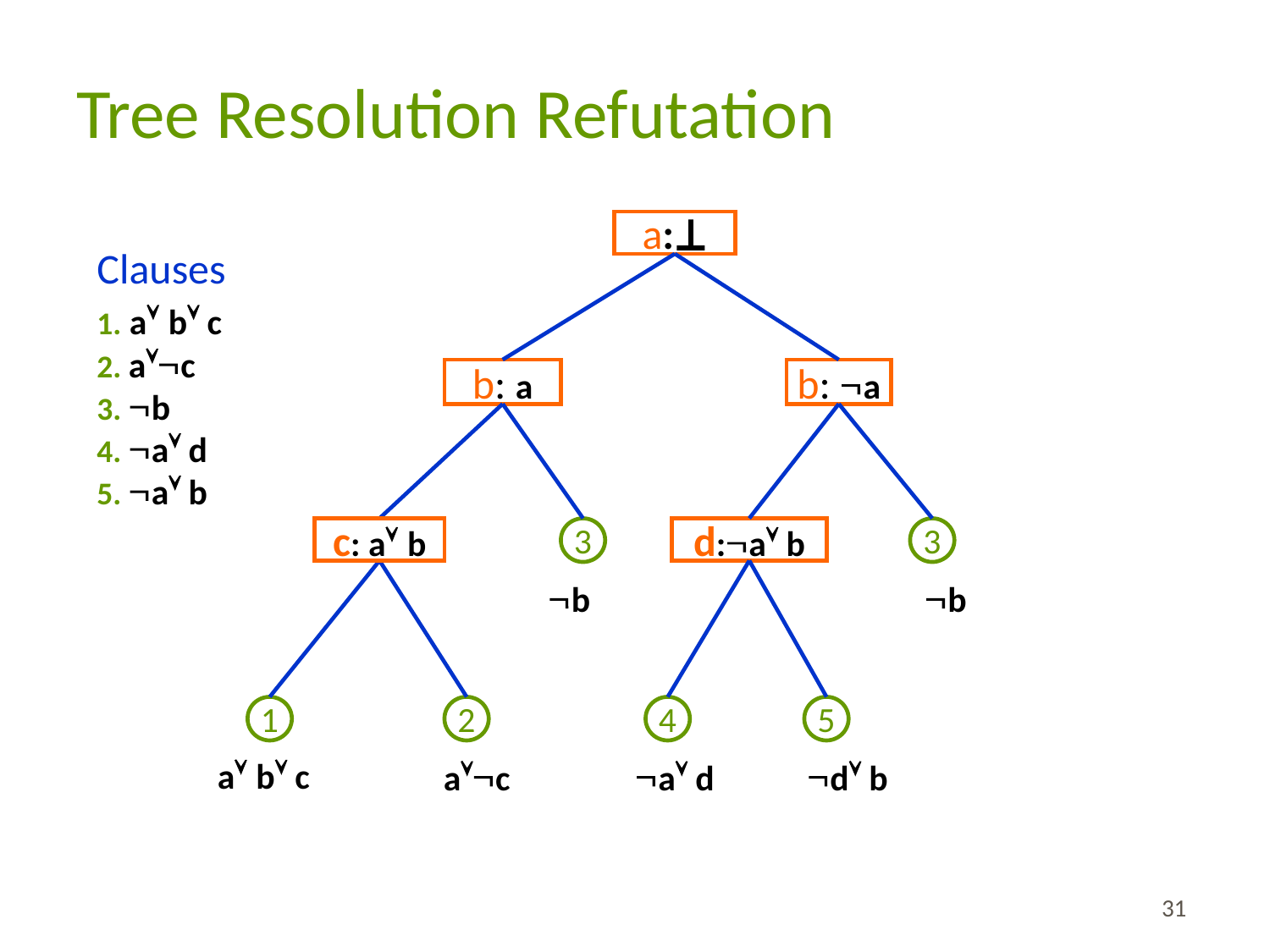

# Tree Resolution Refutation
a:⊥
Clauses
1. a∨ b∨ c
2. a∨¬c
3. ¬b
4. ¬a∨ d
5. ¬a∨ b

b: a
b: ¬a
c: a∨ b
3
d:¬a∨ b
3
¬b
¬b
1
2
4
5
a∨ b∨ c
a∨¬c
¬a∨ d
¬d∨ b
31